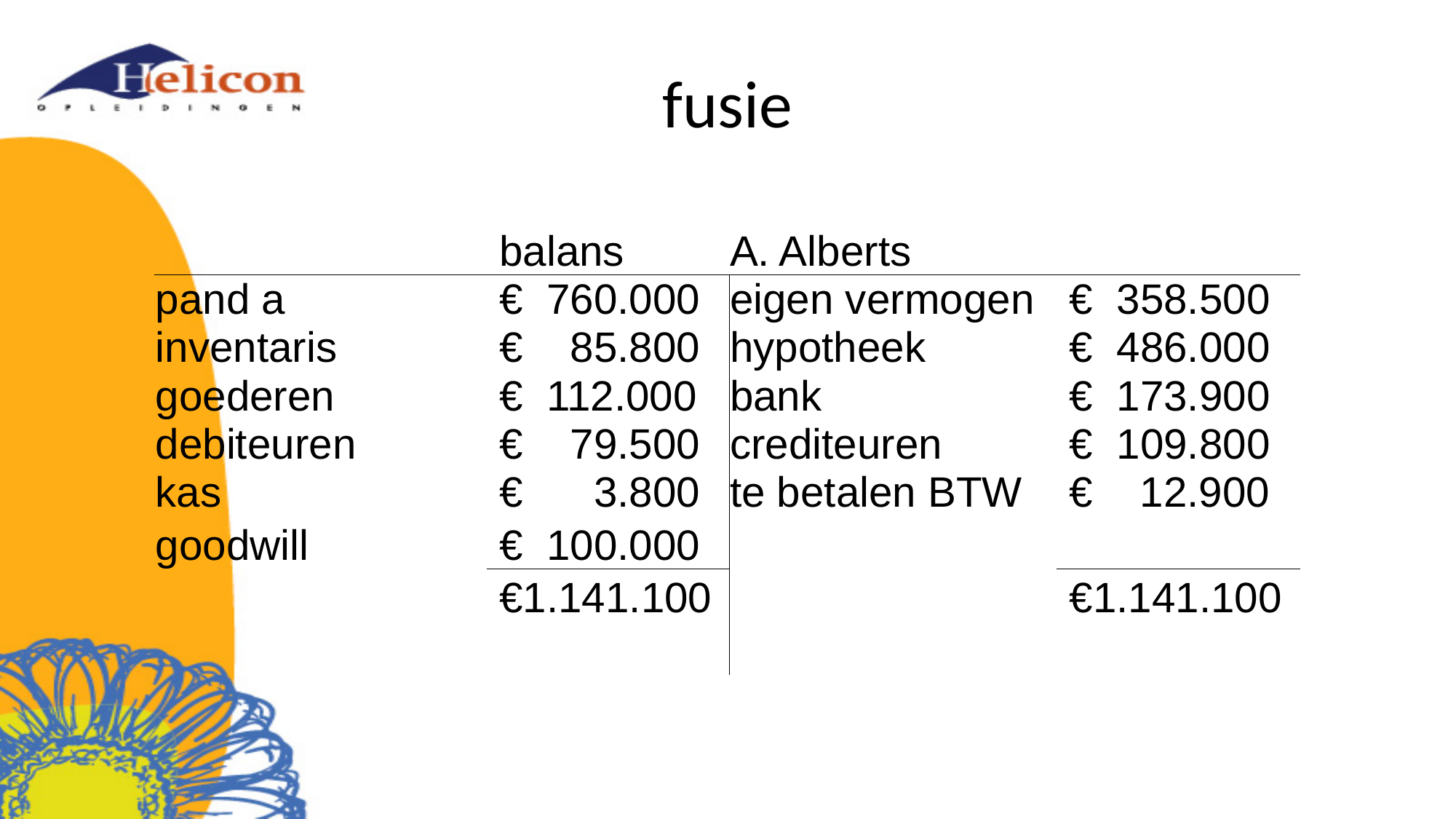

# fusie
|  | balans | A. Alberts |  |
| --- | --- | --- | --- |
| pand a | € 760.000 | eigen vermogen | € 358.500 |
| inventaris | € 85.800 | hypotheek | € 486.000 |
| goederen | € 112.000 | bank | € 173.900 |
| debiteuren | € 79.500 | crediteuren | € 109.800 |
| kas | € 3.800 | te betalen BTW | € 12.900 |
| goodwill | €  100.000 |  |  |
|  | €1.141.100 |  | €1.141.100 |
|  |  |  |  |